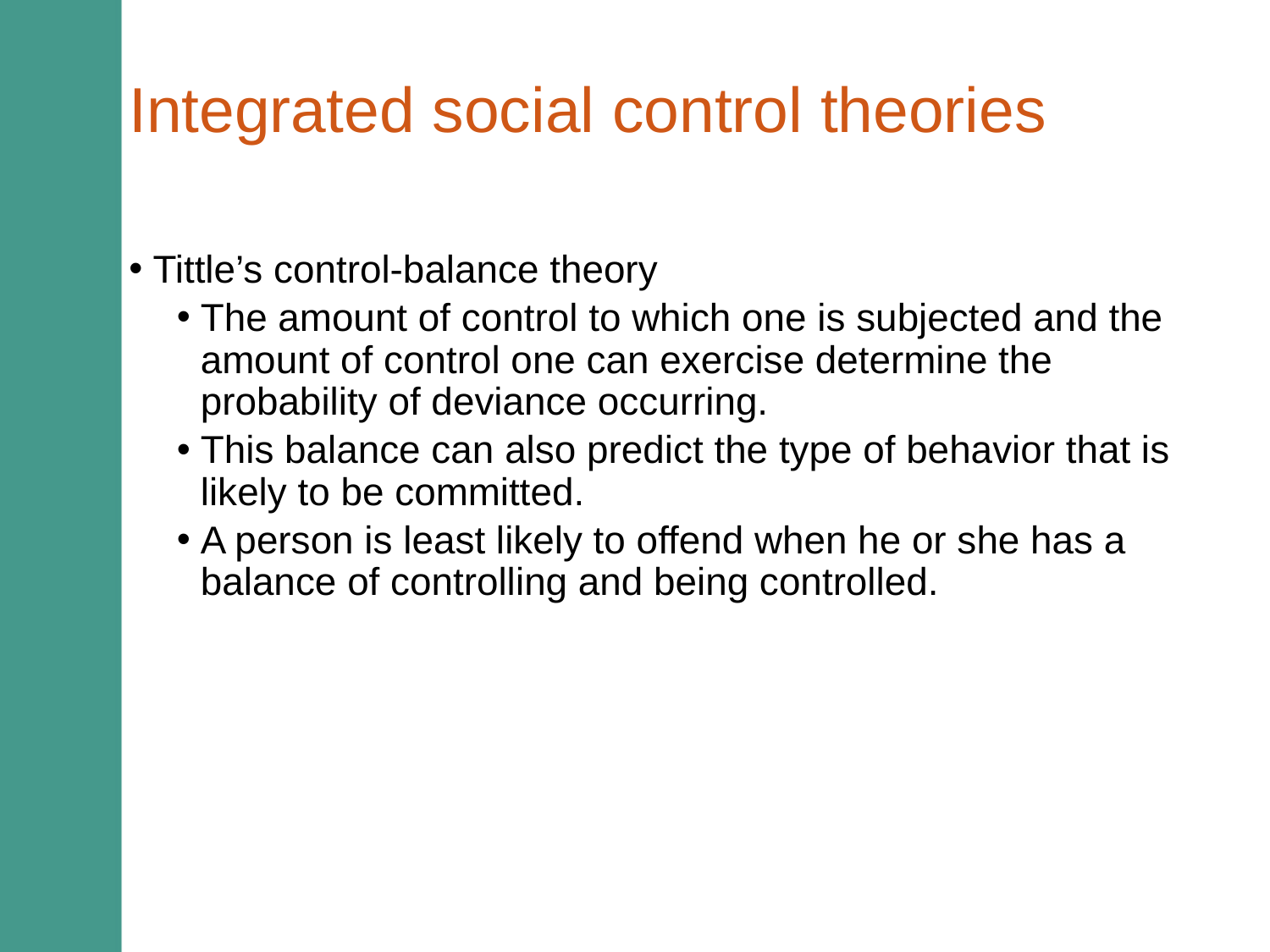

# Integrated social control theories
Tittle’s control-balance theory
The amount of control to which one is subjected and the amount of control one can exercise determine the probability of deviance occurring.
This balance can also predict the type of behavior that is likely to be committed.
A person is least likely to offend when he or she has a balance of controlling and being controlled.